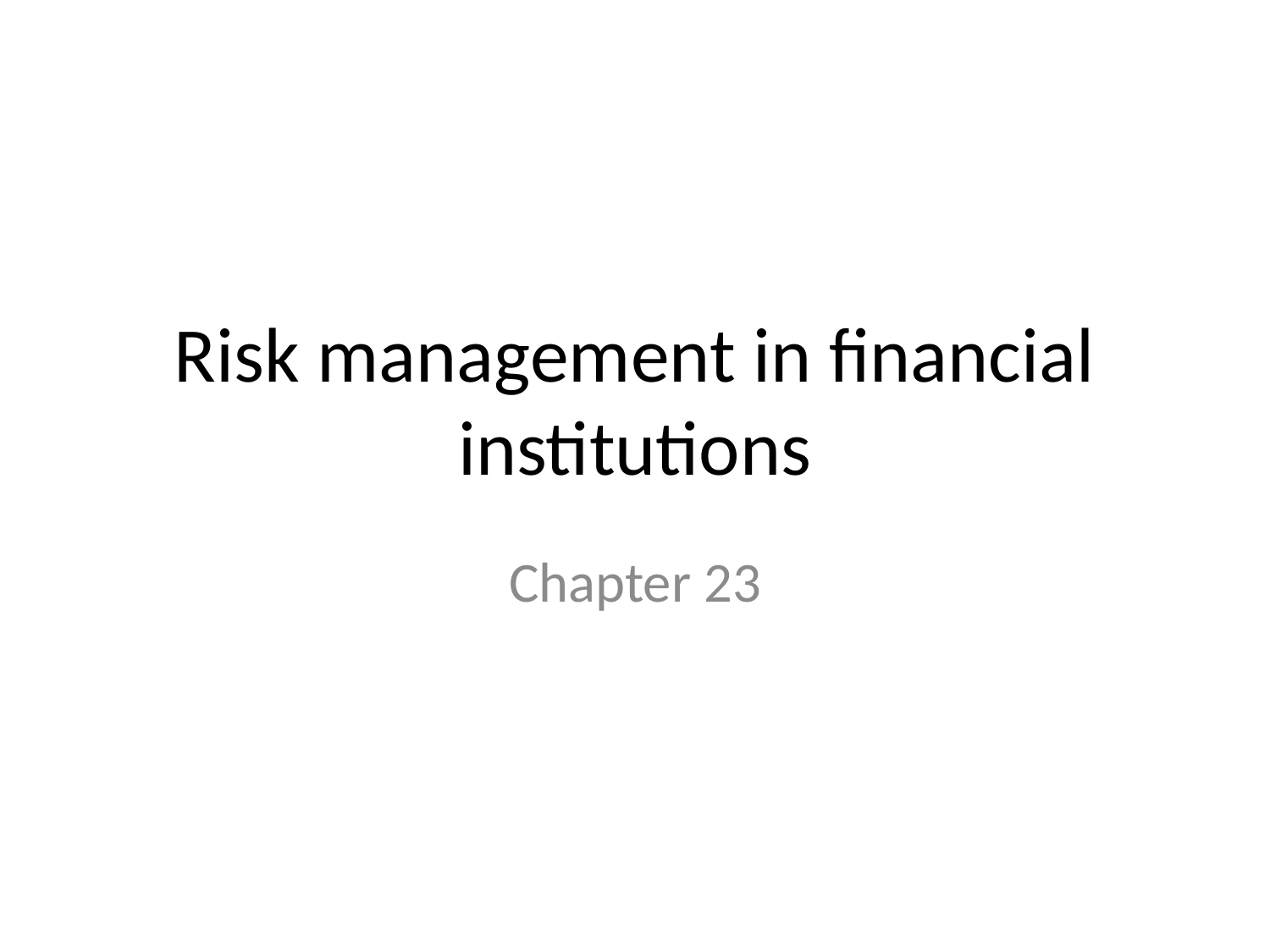

# Risk management in financial institutions
Chapter 23